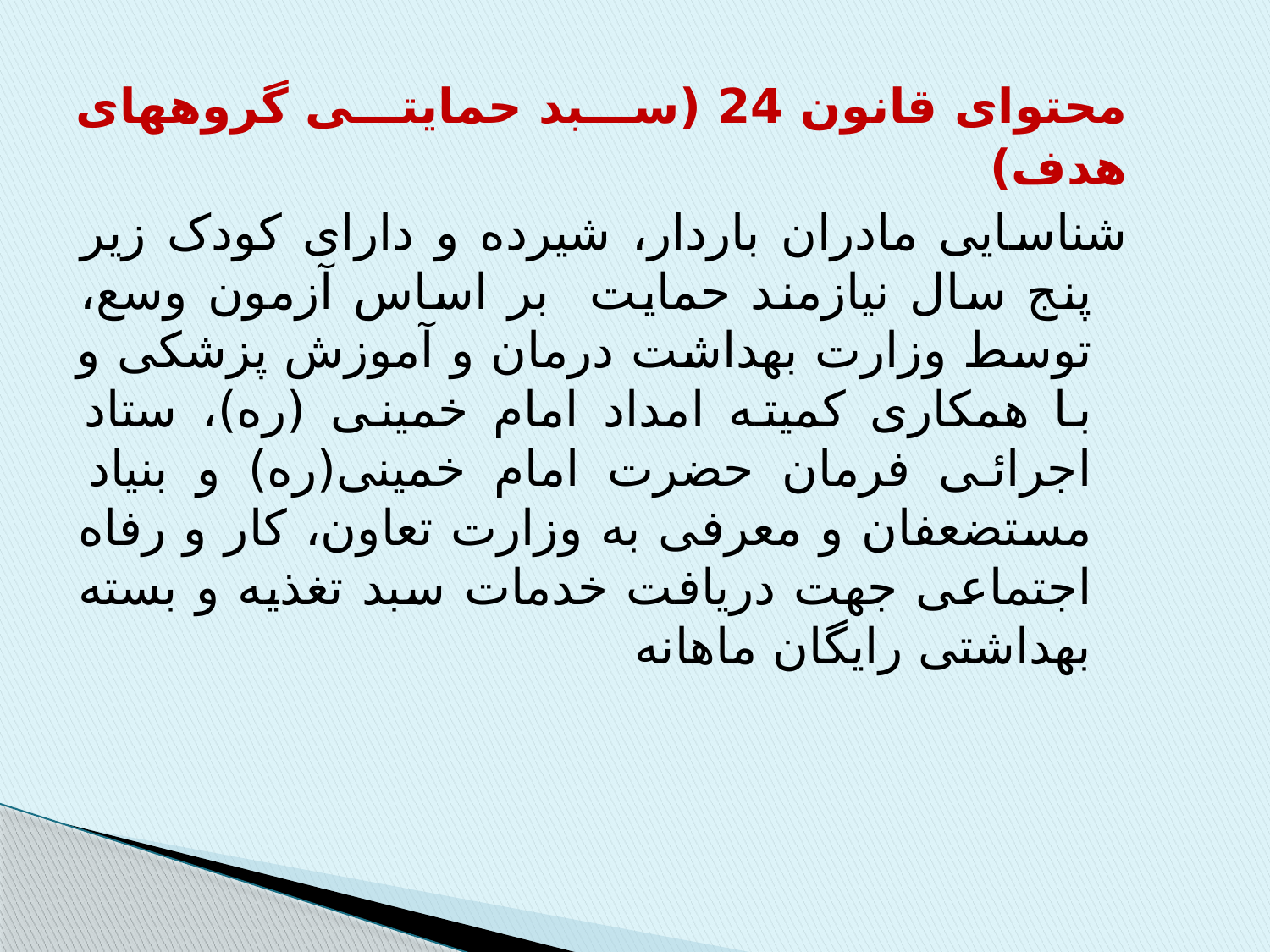

محتوای قانون 24 (سبد حمایتی گروههای هدف)
شناسایی مادران باردار، شیرده و دارای کودک زیر پنج سال نیازمند حمایت  بر اساس آزمون وسع، توسط وزارت بهداشت درمان و آموزش پزشکی و با همکاری کمیته امداد امام خمینی (ره)، ستاد اجرائی فرمان حضرت امام خمینی(ره) و بنیاد مستضعفان و معرفی به وزارت تعاون، کار و رفاه اجتماعی جهت دریافت خدمات سبد تغذیه و بسته بهداشتی رایگان ماهانه